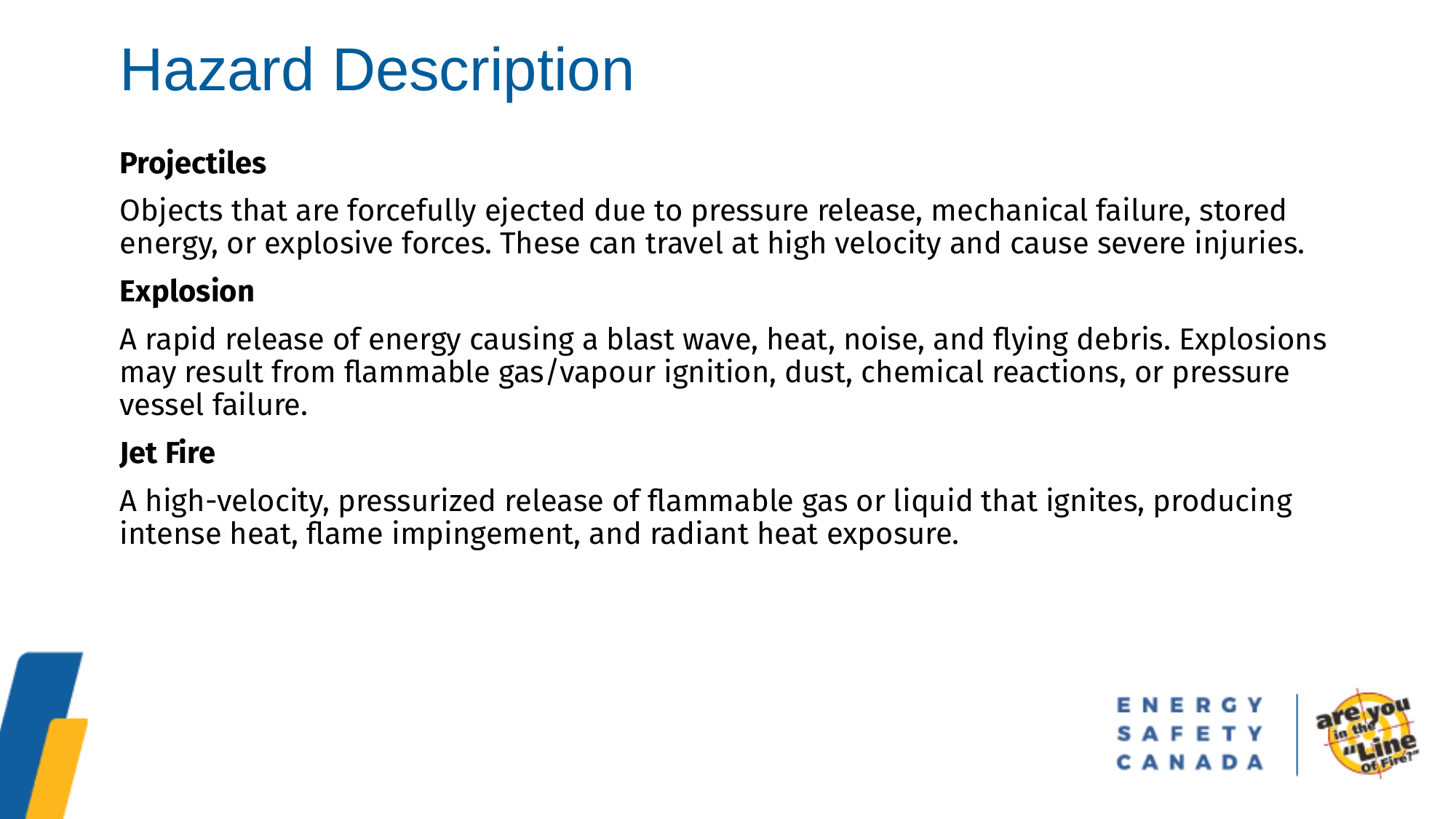

Hazard Description
Projectiles
Objects that are forcefully ejected due to pressure release, mechanical failure, stored energy, or explosive forces. These can travel at high velocity and cause severe injuries.
Explosion
A rapid release of energy causing a blast wave, heat, noise, and flying debris. Explosions may result from flammable gas/vapour ignition, dust, chemical reactions, or pressure vessel failure.
Jet Fire
A high-velocity, pressurized release of flammable gas or liquid that ignites, producing intense heat, flame impingement, and radiant heat exposure.